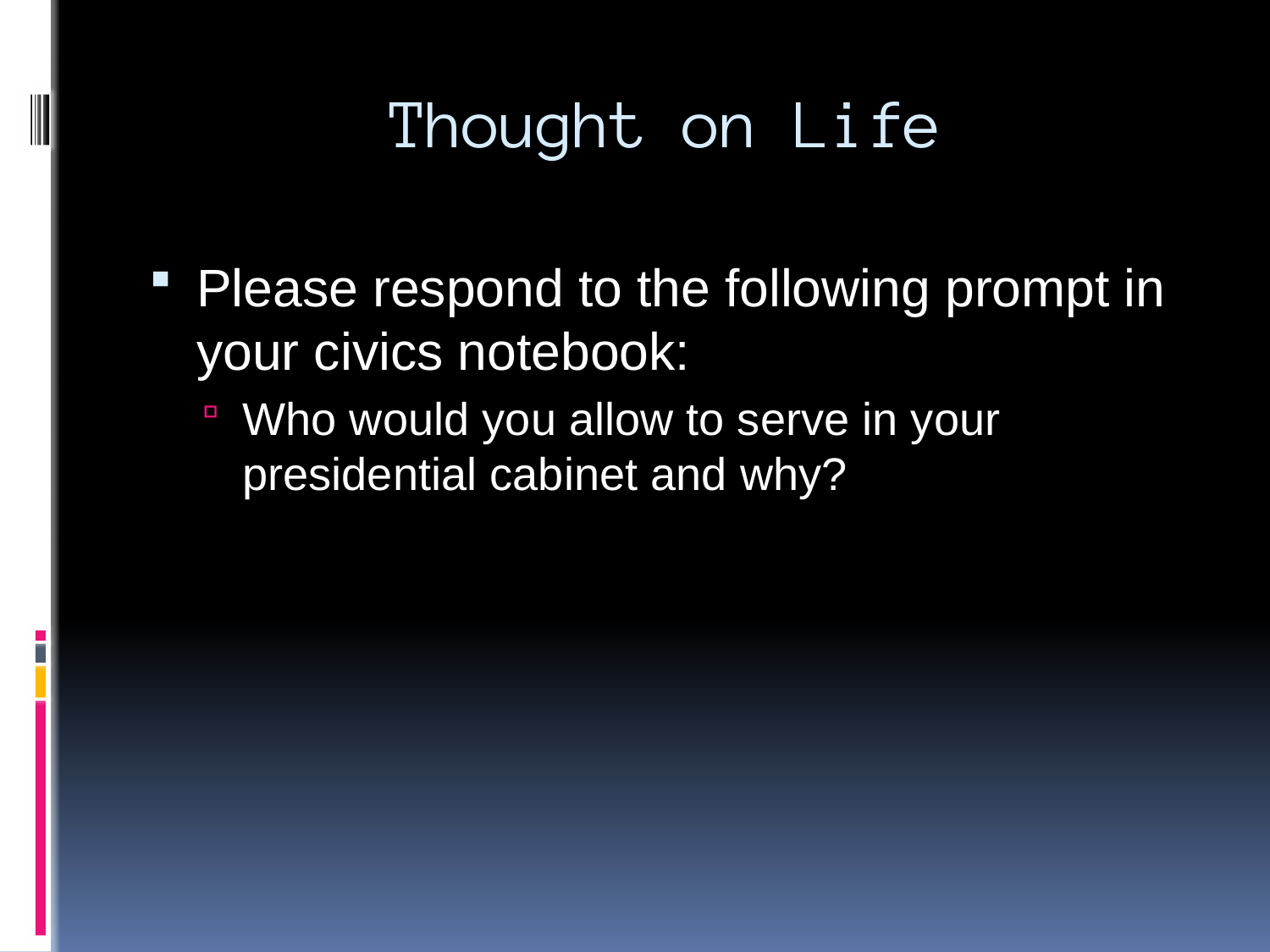

# Thought on Life
Please respond to the following prompt in your civics notebook:
Who would you allow to serve in your presidential cabinet and why?